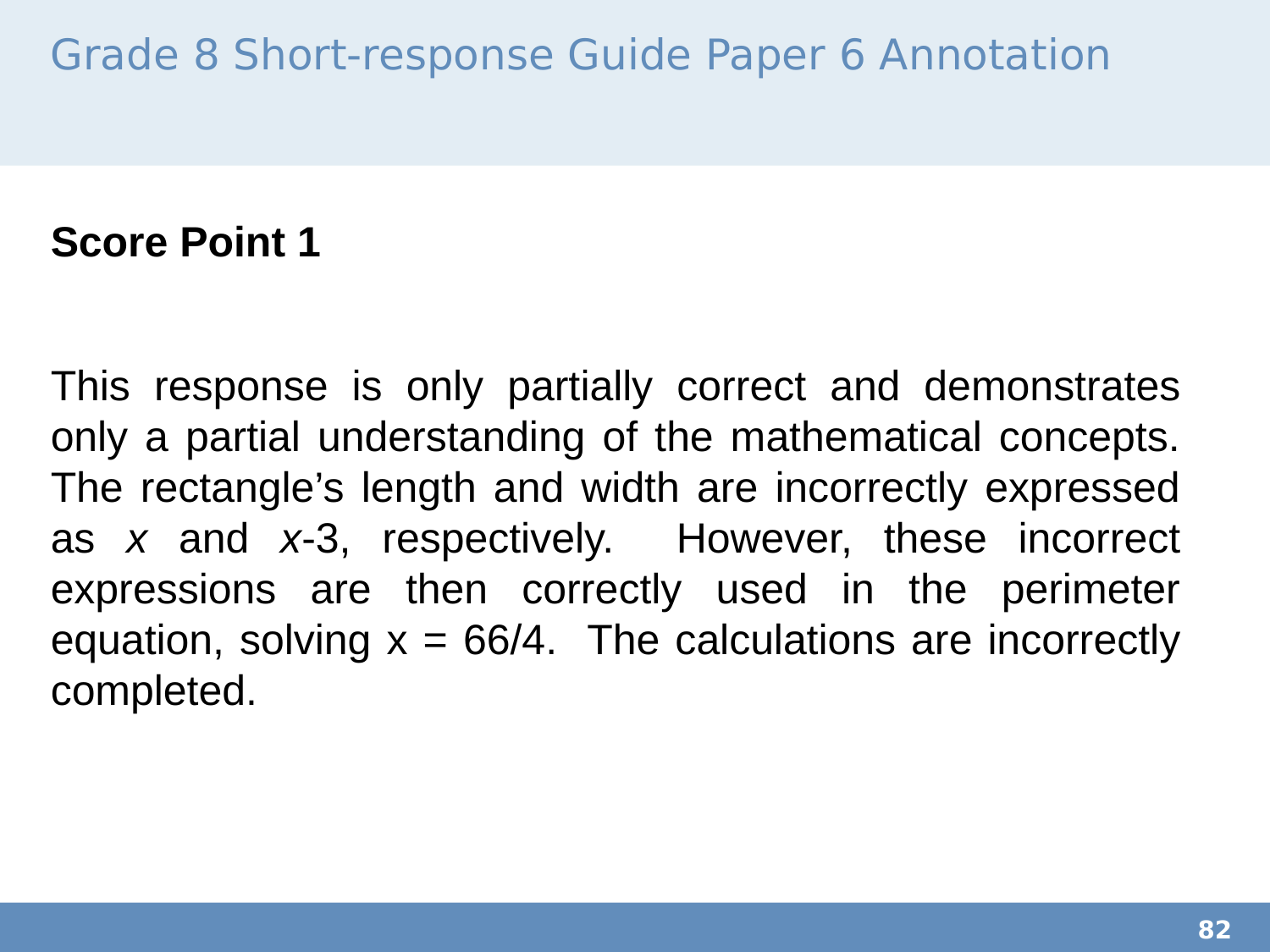

# Grade 8 Short-response Guide Paper 6 Annotation
Score Point 1

This response is only partially correct and demonstrates only a partial understanding of the mathematical concepts. The rectangle’s length and width are incorrectly expressed as x and x-3, respectively.  However, these incorrect expressions are then correctly used in the perimeter equation, solving x = 66/4.  The calculations are incorrectly completed.
82